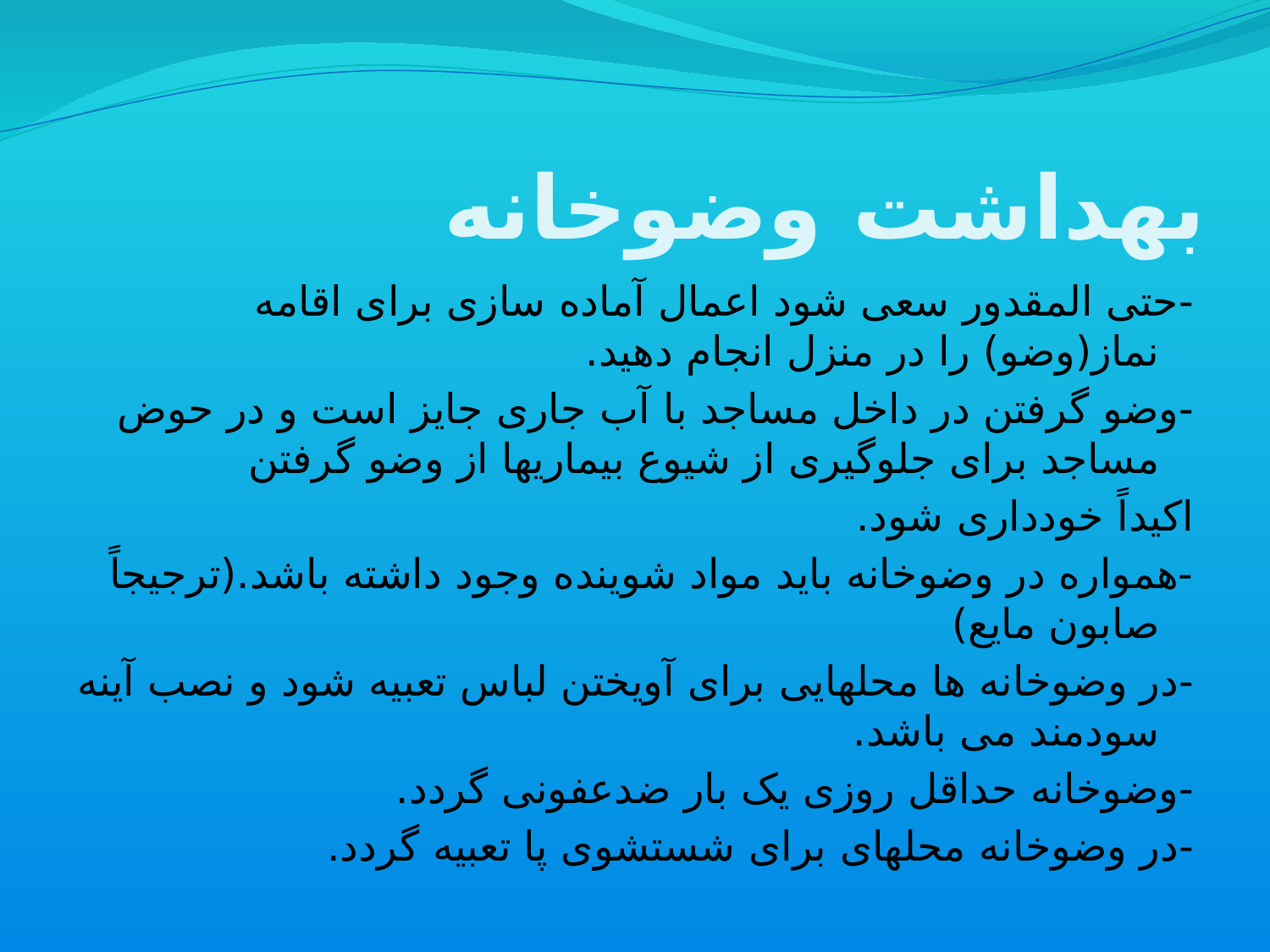

# بهداشت وضوخانه
-حتی المقدور سعی شود اعمال آماده سازی برای اقامه نماز(وضو) را در منزل انجام دهید.
-وضو گرفتن در داخل مساجد با آب جاری جایز است و در حوض مساجد برای جلوگیری از شیوع بیماریها از وضو گرفتن
اکیداً خودداری شود.
-همواره در وضوخانه باید مواد شوینده وجود داشته باشد.(ترجیجاً صابون مایع)
-در وضوخانه ها محلهایی برای آویختن لباس تعبیه شود و نصب آینه سودمند می باشد.
-وضوخانه حداقل روزی یک بار ضدعفونی گردد.
-در وضوخانه محلهای برای شستشوی پا تعبیه گردد.